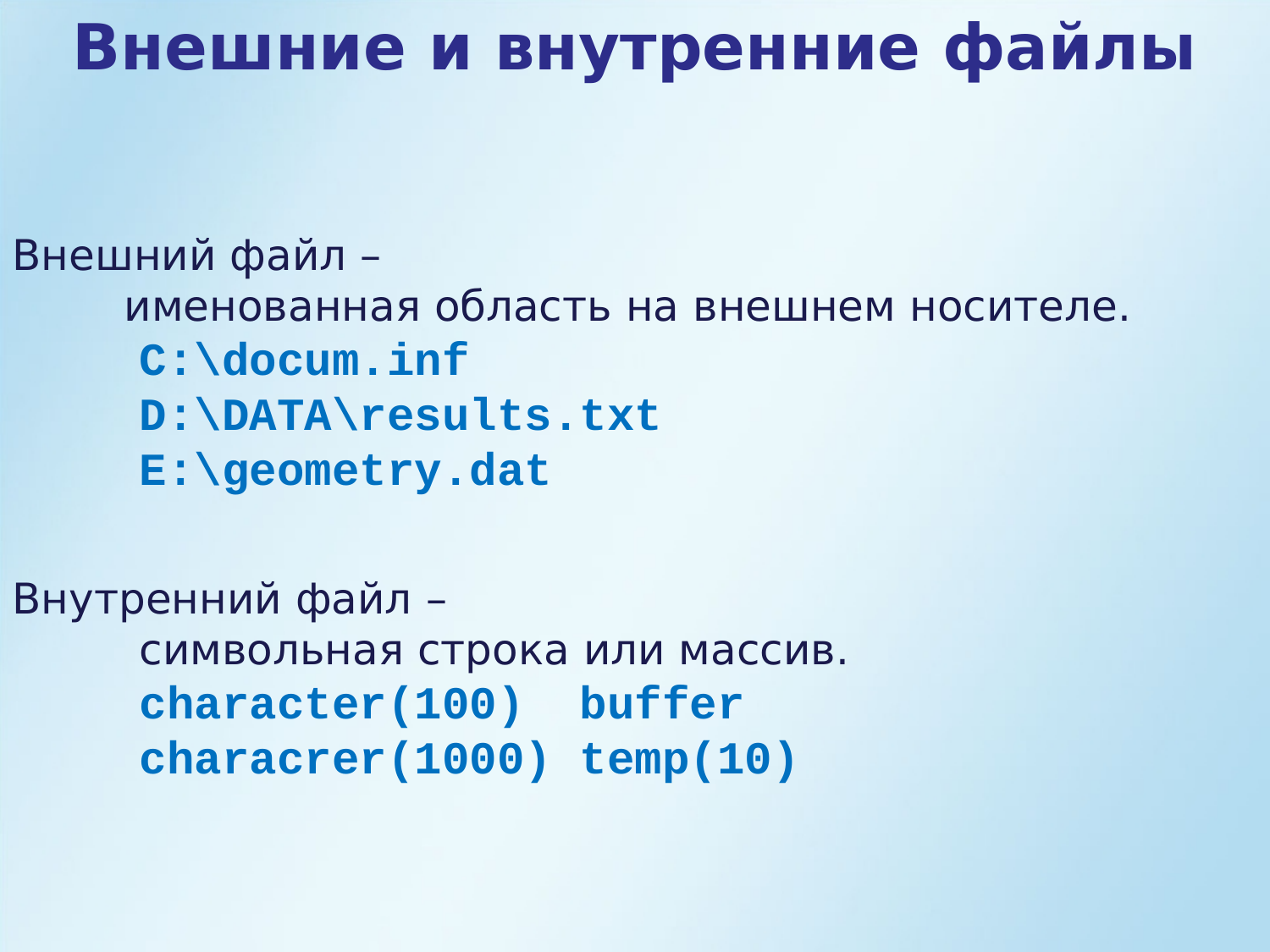

Внешние и внутренние файлы
Внешний файл –
именованная область на внешнем носителе.
	C:\docum.inf
	D:\DATA\results.txt
	E:\geometry.dat
Внутренний файл –
	символьная строка или массив.
	character(100)  buffer
	characrer(1000) temp(10)